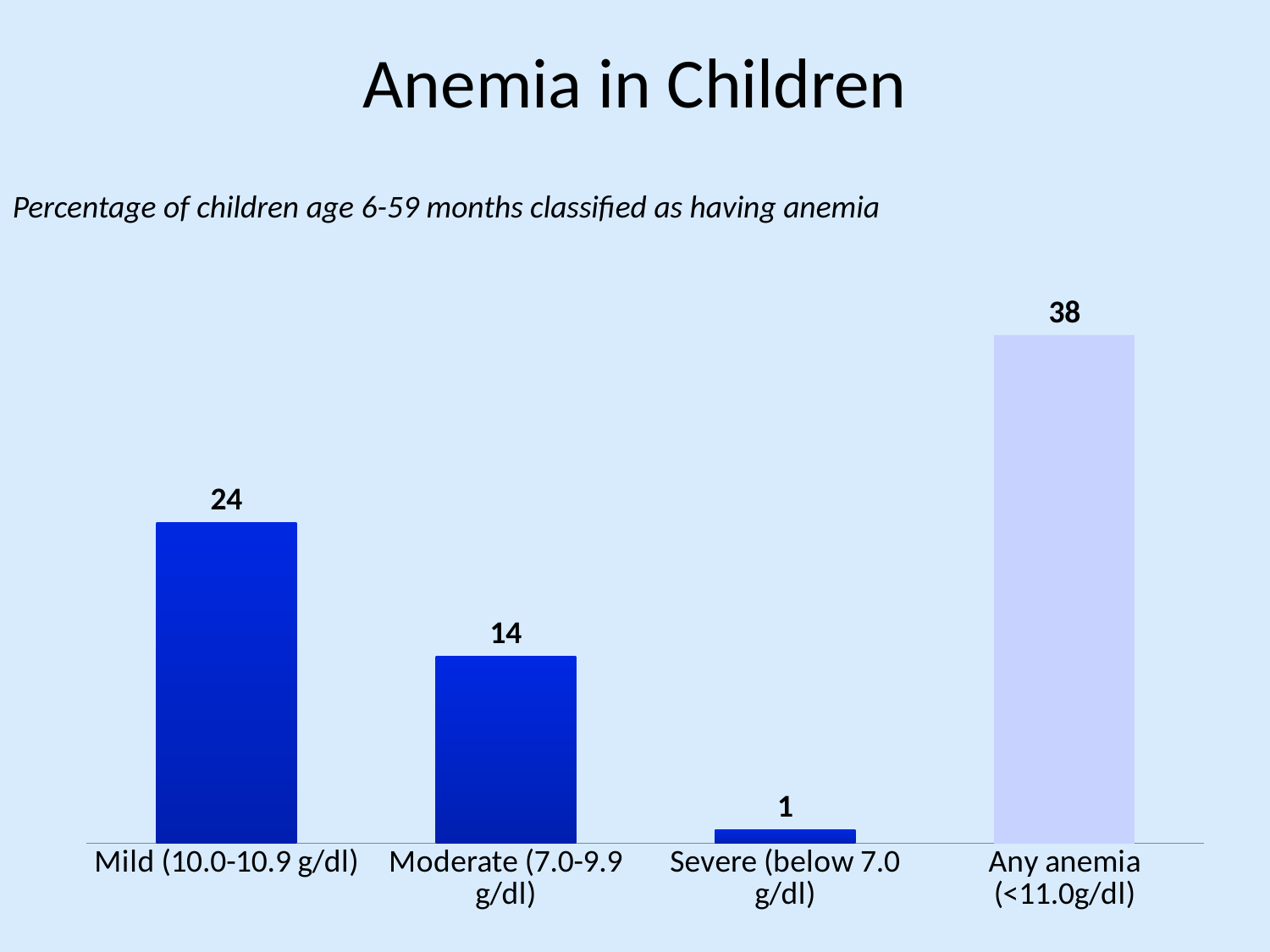

# Anemia in Children
Percentage of children age 6-59 months classified as having anemia

### Chart

| Category | Series 1 |
|---|---|
| Mild (10.0-10.9 g/dl) | 24.0 |
| Moderate (7.0-9.9 g/dl) | 14.0 |
| Severe (below 7.0 g/dl) | 1.0 |
| Any anemia (<11.0g/dl) | 38.0 |